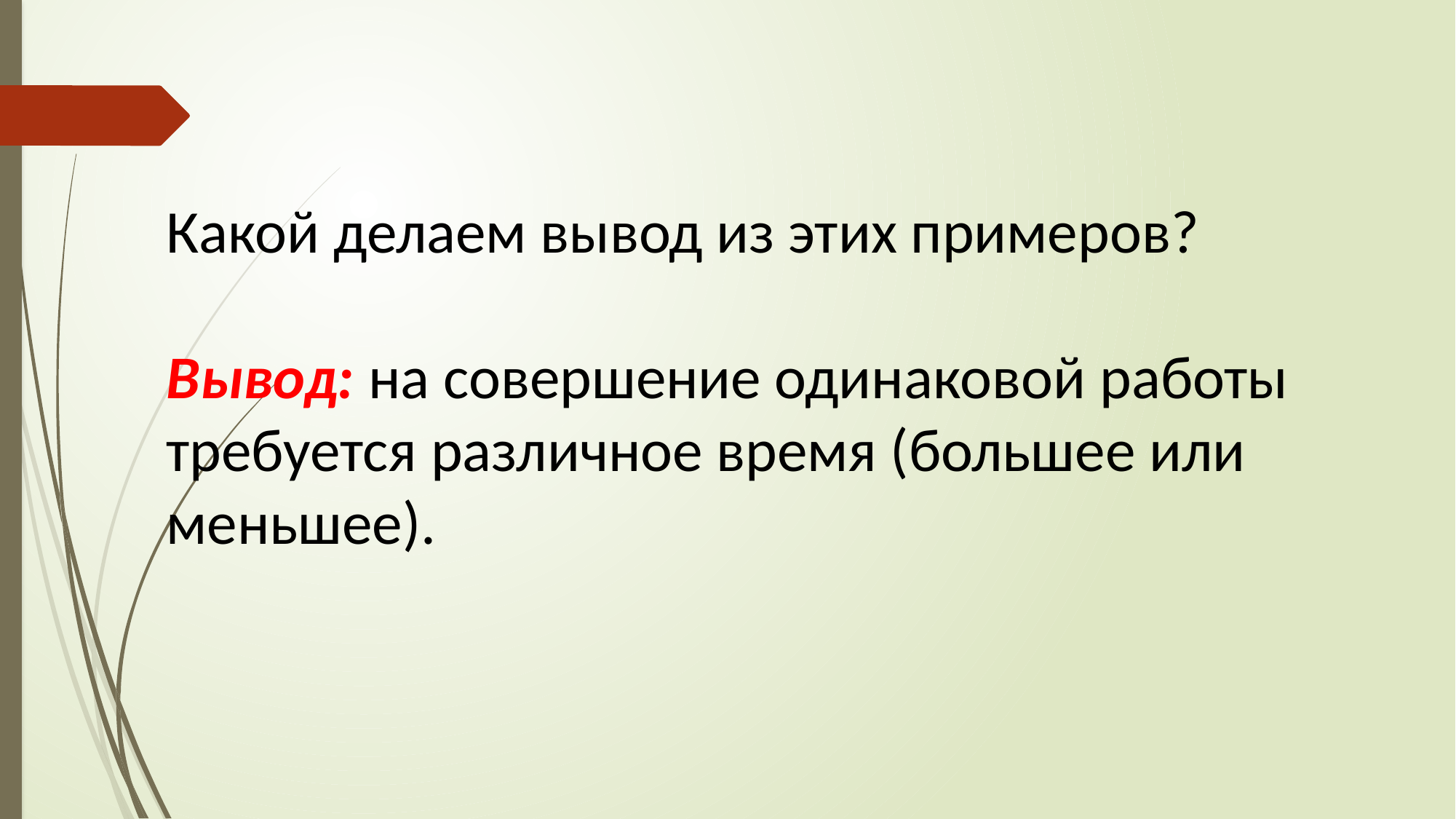

Какой делаем вывод из этих примеров?

Вывод: на совершение одинаковой работы требуется различное время (большее или меньшее).